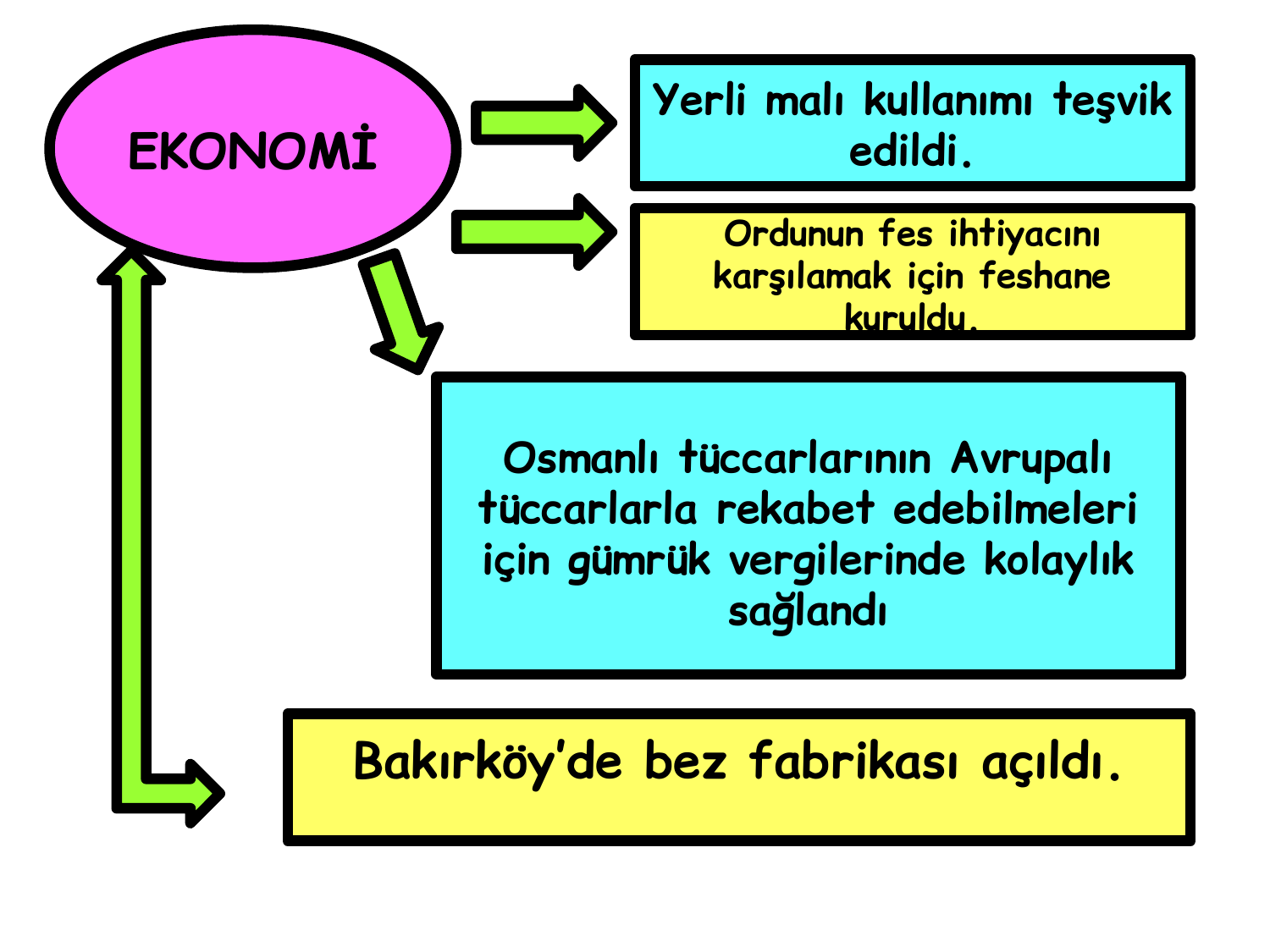

EKONOMİ

Yerli malı kullanımı teşvik edildi.

Ordunun fes ihtiyacını karşılamak için feshane kuruldu.

Osmanlı tüccarlarının Avrupalı tüccarlarla rekabet edebilmeleri için gümrük vergilerinde kolaylık sağlandı

Bakırköy’de bez fabrikası açıldı.